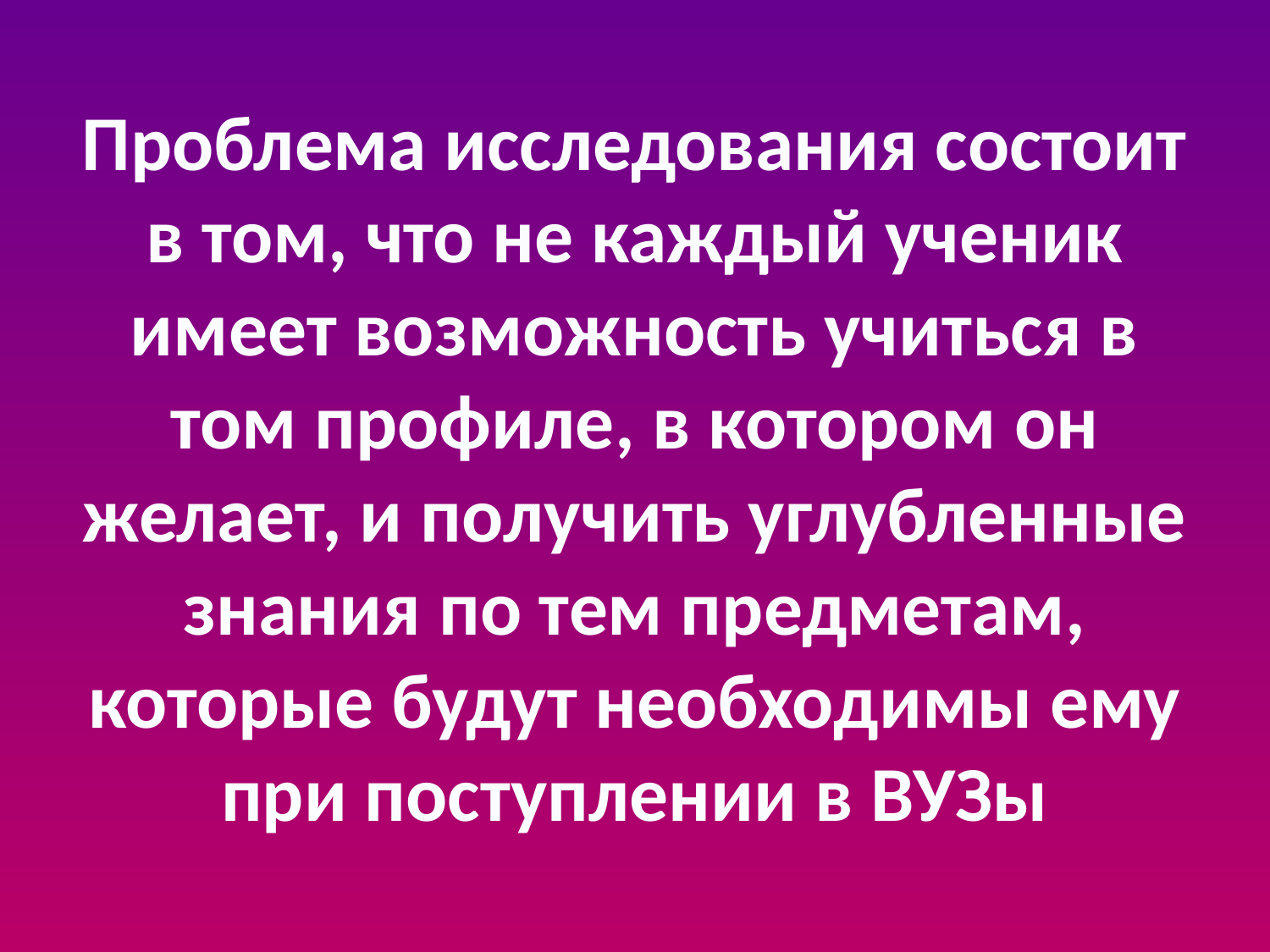

Проблема исследования состоит в том, что не каждый ученик имеет возможность учиться в том профиле, в котором он желает, и получить углубленные знания по тем предметам, которые будут необходимы ему при поступлении в ВУЗы